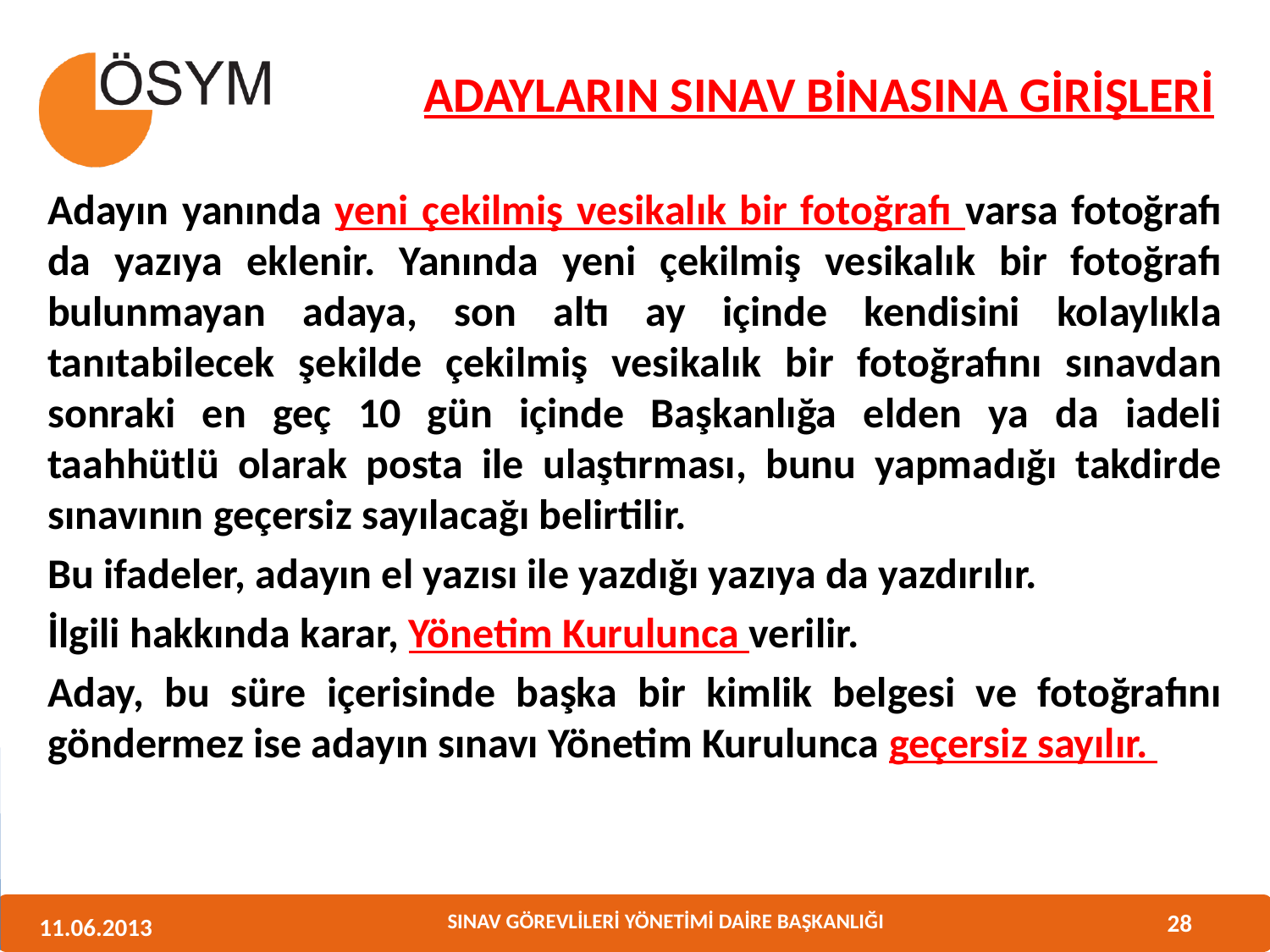

ADAYLARIN SINAV BİNASINA GİRİŞLERİ
Adayın yanında yeni çekilmiş vesikalık bir fotoğrafı varsa fotoğrafı da yazıya eklenir. Yanında yeni çekilmiş vesikalık bir fotoğrafı bulunmayan adaya, son altı ay içinde kendisini kolaylıkla tanıtabilecek şekilde çekilmiş vesikalık bir fotoğrafını sınavdan sonraki en geç 10 gün içinde Başkanlığa elden ya da iadeli taahhütlü olarak posta ile ulaştırması, bunu yapmadığı takdirde sınavının geçersiz sayılacağı belirtilir.
Bu ifadeler, adayın el yazısı ile yazdığı yazıya da yazdırılır.
İlgili hakkında karar, Yönetim Kurulunca verilir.
Aday, bu süre içerisinde başka bir kimlik belgesi ve fotoğrafını göndermez ise adayın sınavı Yönetim Kurulunca geçersiz sayılır.

28
11.06.2013